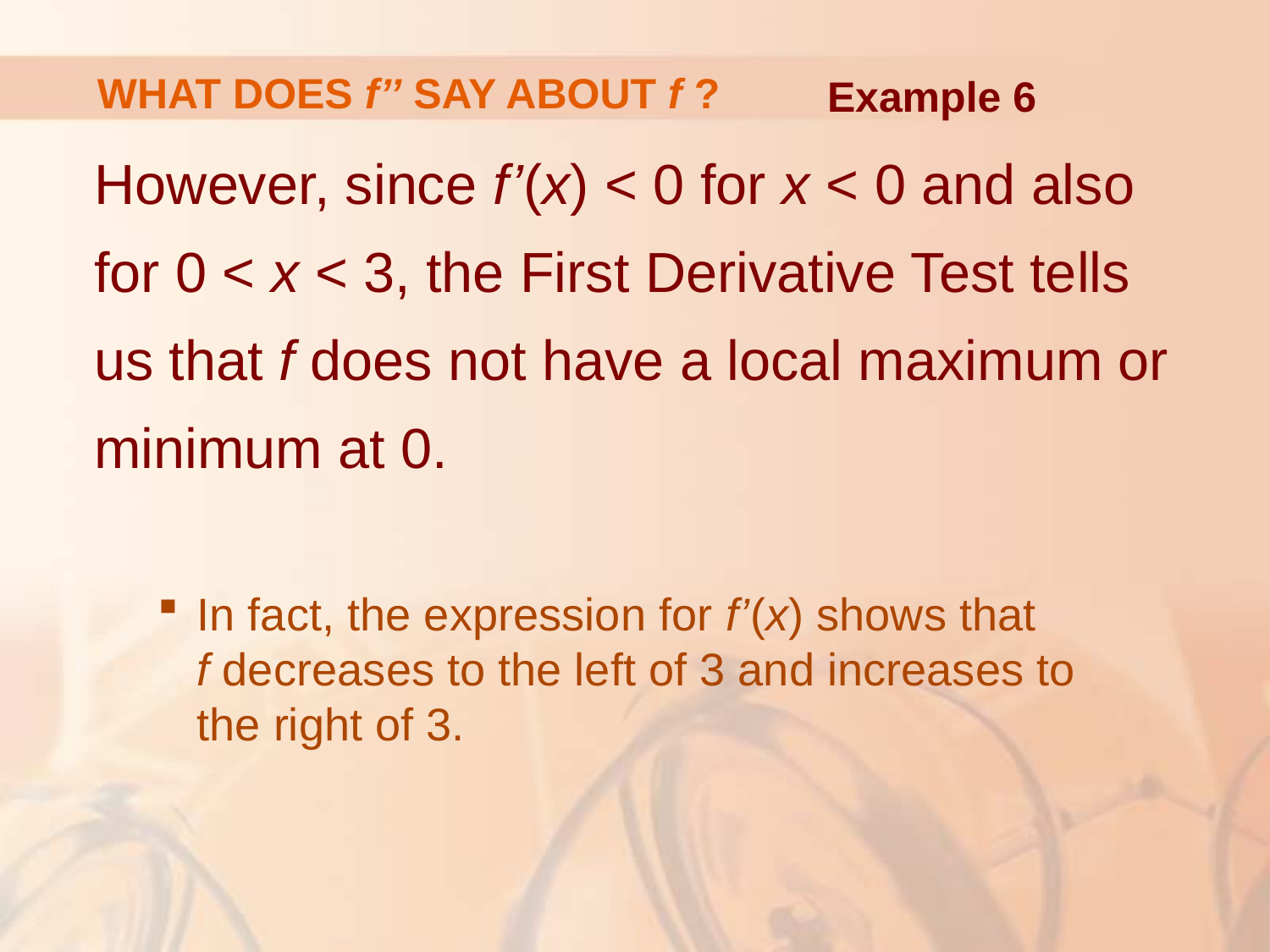

# WHAT DOES f’’ SAY ABOUT f ?
Example 6
However, since f’(x) < 0 for x < 0 and also
for 0 < x < 3, the First Derivative Test tells
us that f does not have a local maximum or minimum at 0.

In fact, the expression for f’(x) shows that
f decreases to the left of 3 and increases to
the right of 3.